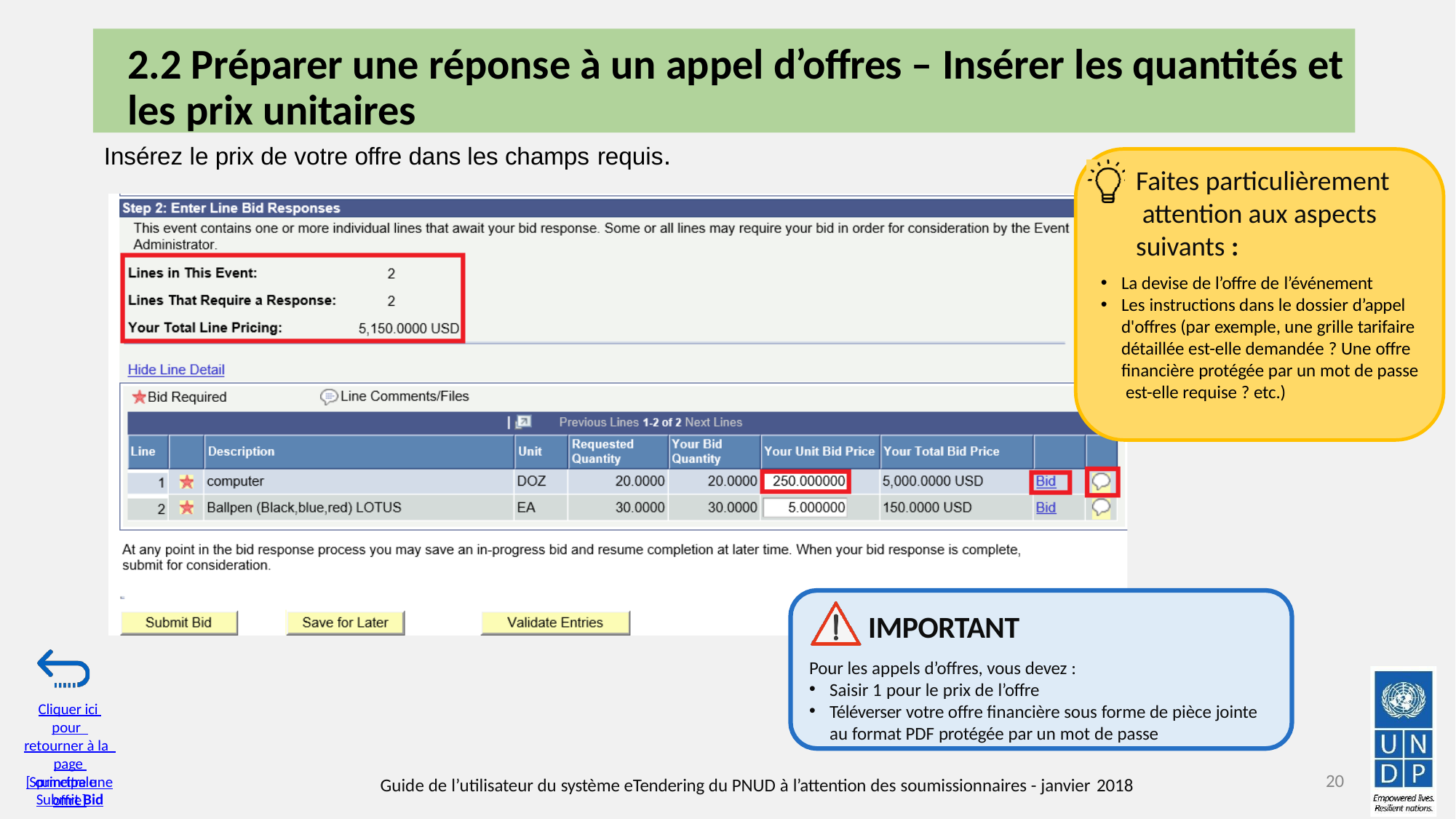

# 2.2 Préparer une réponse à un appel d’offres – Insérer les quantités et

les prix unitaires
Insérez le prix de votre offre dans les champs requis.

Faites particulièrement  attention aux aspects  suivants :
La devise de l’offre de l’événement
Les instructions dans le dossier d’appel  d'offres (par exemple, une grille tarifaire  détaillée est-elle demandée ? Une offre  financière protégée par un mot de passe  est-elle requise ? etc.)

IMPORTANT
Pour les appels d’offres, vous devez :
Saisir 1 pour le prix de l’offre
Téléverser votre offre financière sous forme de pièce jointe  au format PDF protégée par un mot de passe

Cliquer ici pour  retourner à la  page principale  Submit Bid
20
[Soumettre une
offre]
Guide de l’utilisateur du système eTendering du PNUD à l’attention des soumissionnaires - janvier 2018